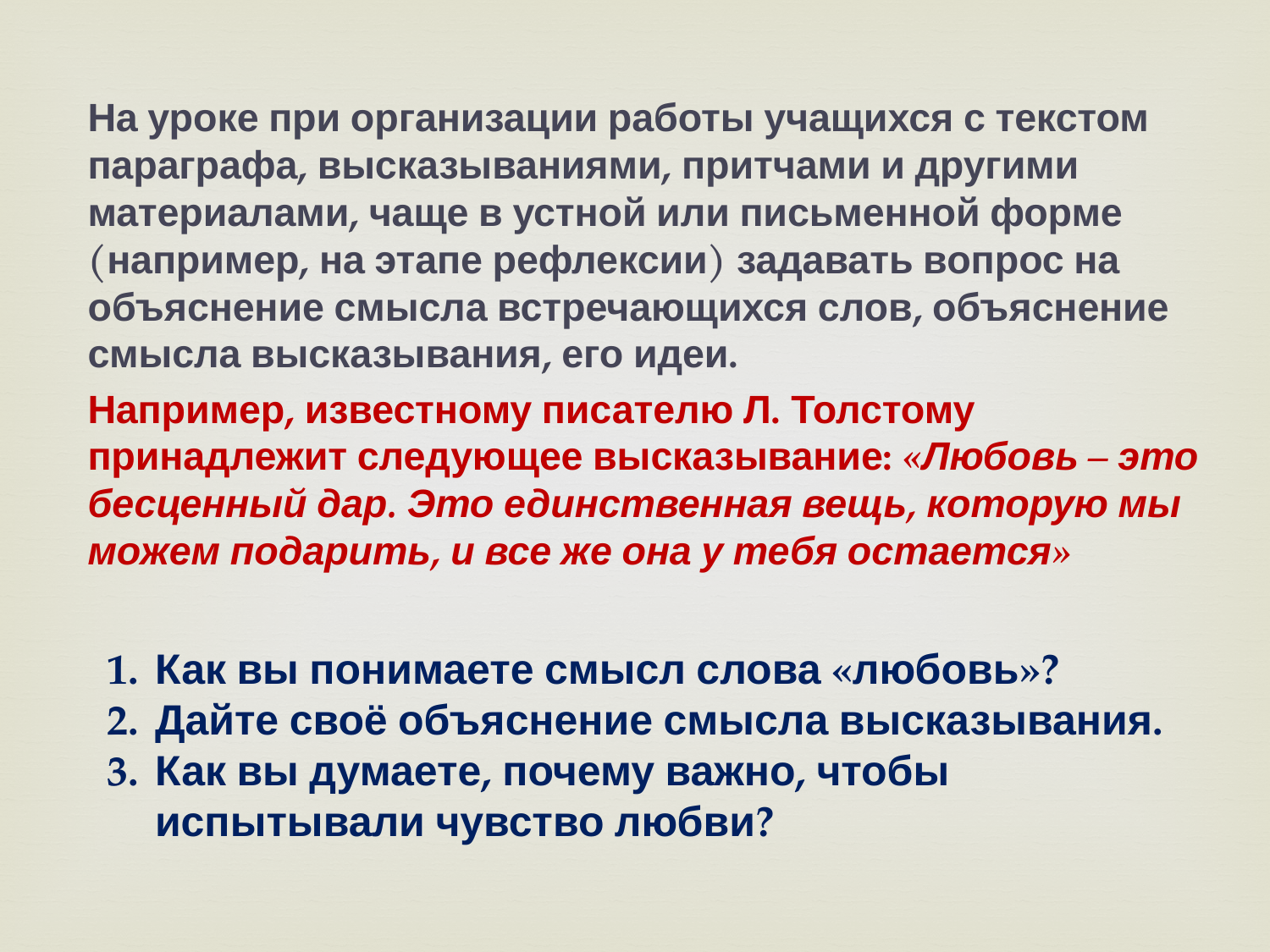

На уроке при организации работы учащихся с текстом параграфа, высказываниями, притчами и другими материалами, чаще в устной или письменной форме (например, на этапе рефлексии) задавать вопрос на объяснение смысла встречающихся слов, объяснение смысла высказывания, его идеи.
Например, известному писателю Л. Толстому принадлежит следующее высказывание: «Любовь – это бесценный дар. Это единственная вещь, которую мы можем подарить, и все же она у тебя остается»
Как вы понимаете смысл слова «любовь»?
Дайте своё объяснение смысла высказывания.
Как вы думаете, почему важно, чтобы испытывали чувство любви?